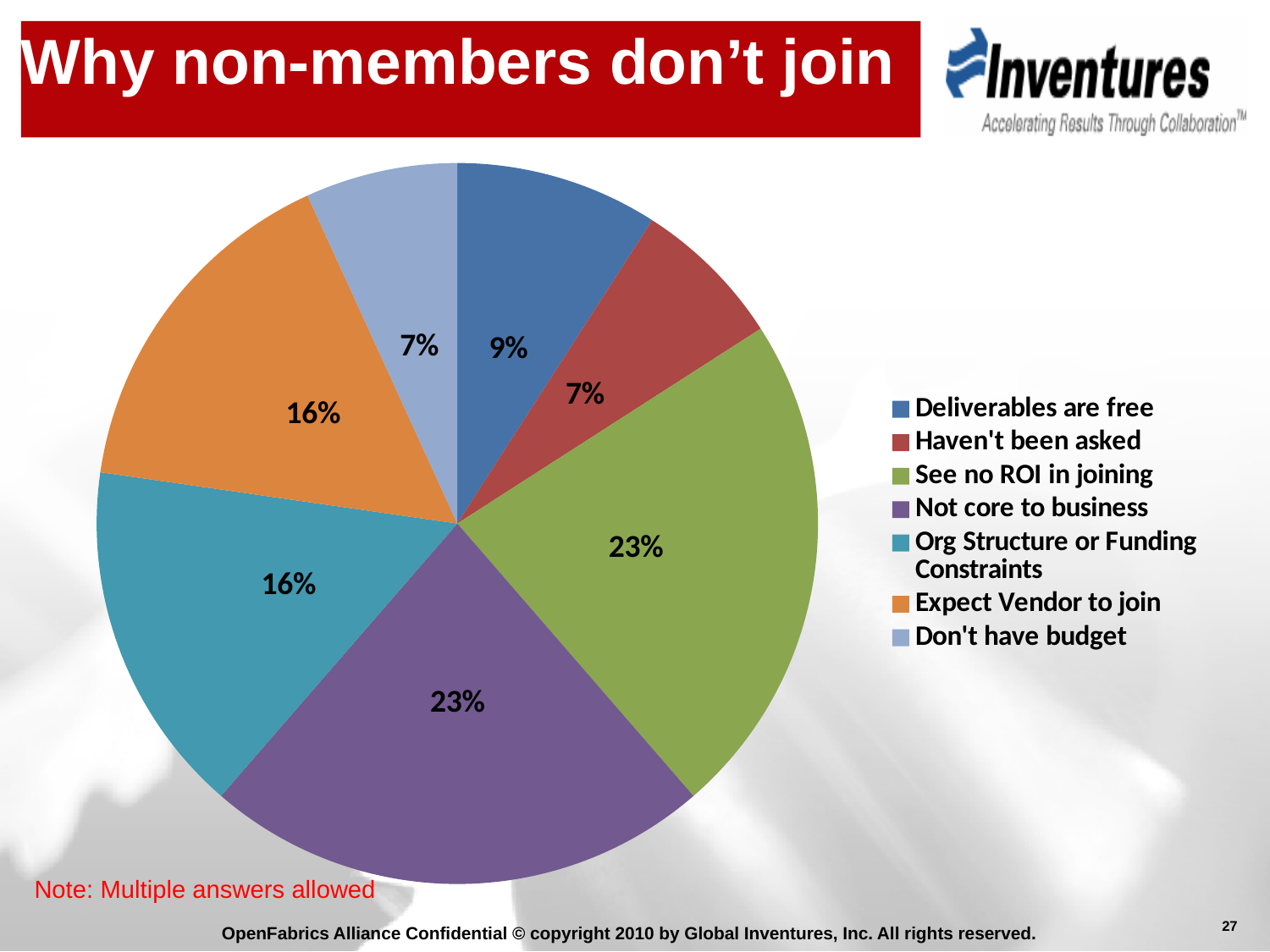

# Why non-members don’t join

### Chart

| Category |  |
|---|---|
| Deliverables are free | 4.0 |
| Haven't been asked | 3.0 |
| See no ROI in joining | 10.0 |
| Not core to business | 10.0 |
| Org Structure or Funding Constraints | 7.0 |
| Expect Vendor to join | 7.0 |
| Don't have budget | 3.0 |
Note: Multiple answers allowed